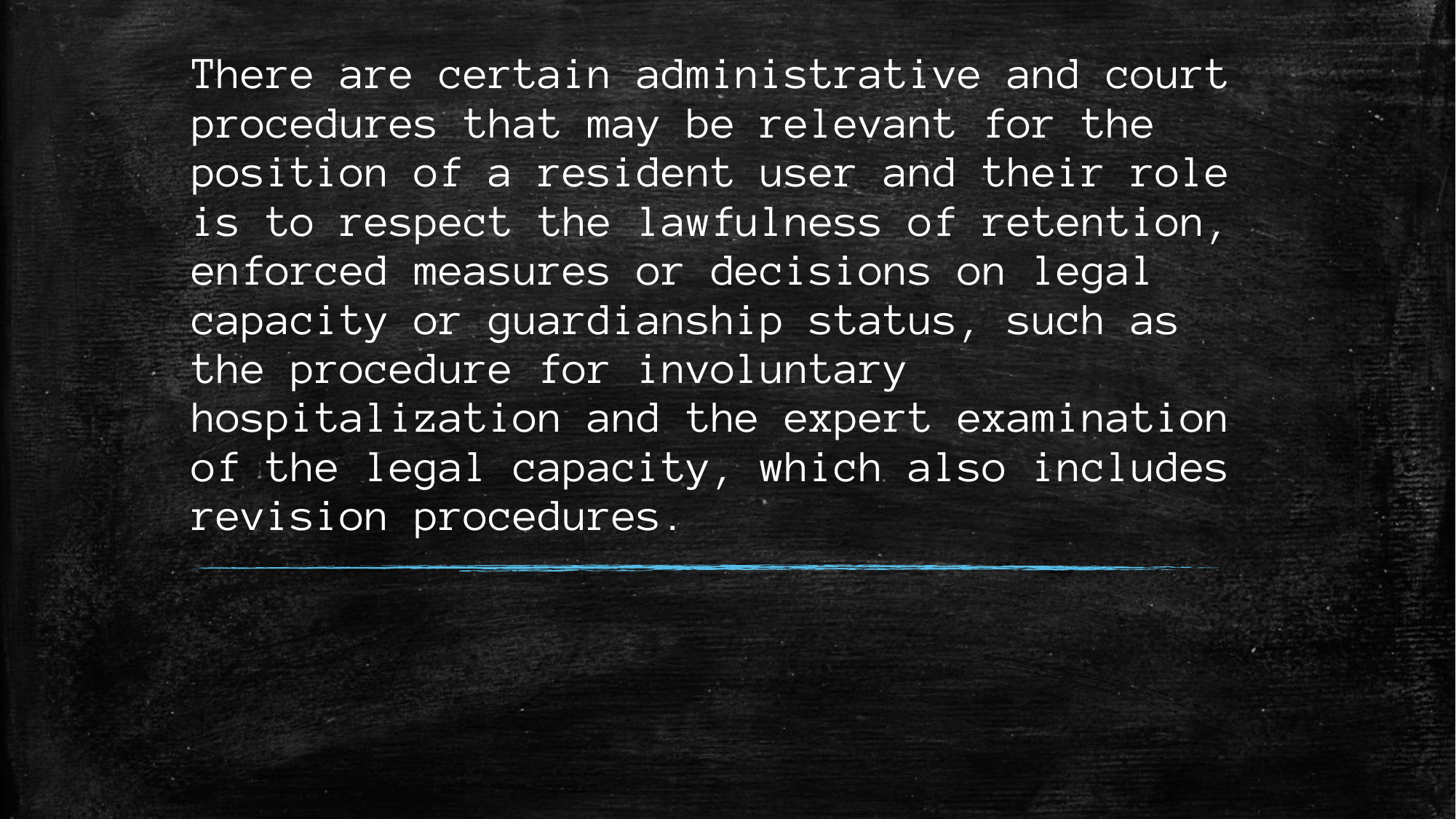

# There are certain administrative and court procedures that may be relevant for the position of a resident user and their role is to respect the lawfulness of retention, enforced measures or decisions on legal capacity or guardianship status, such as the procedure for involuntary hospitalization and the expert examination of the legal capacity, which also includes revision procedures.